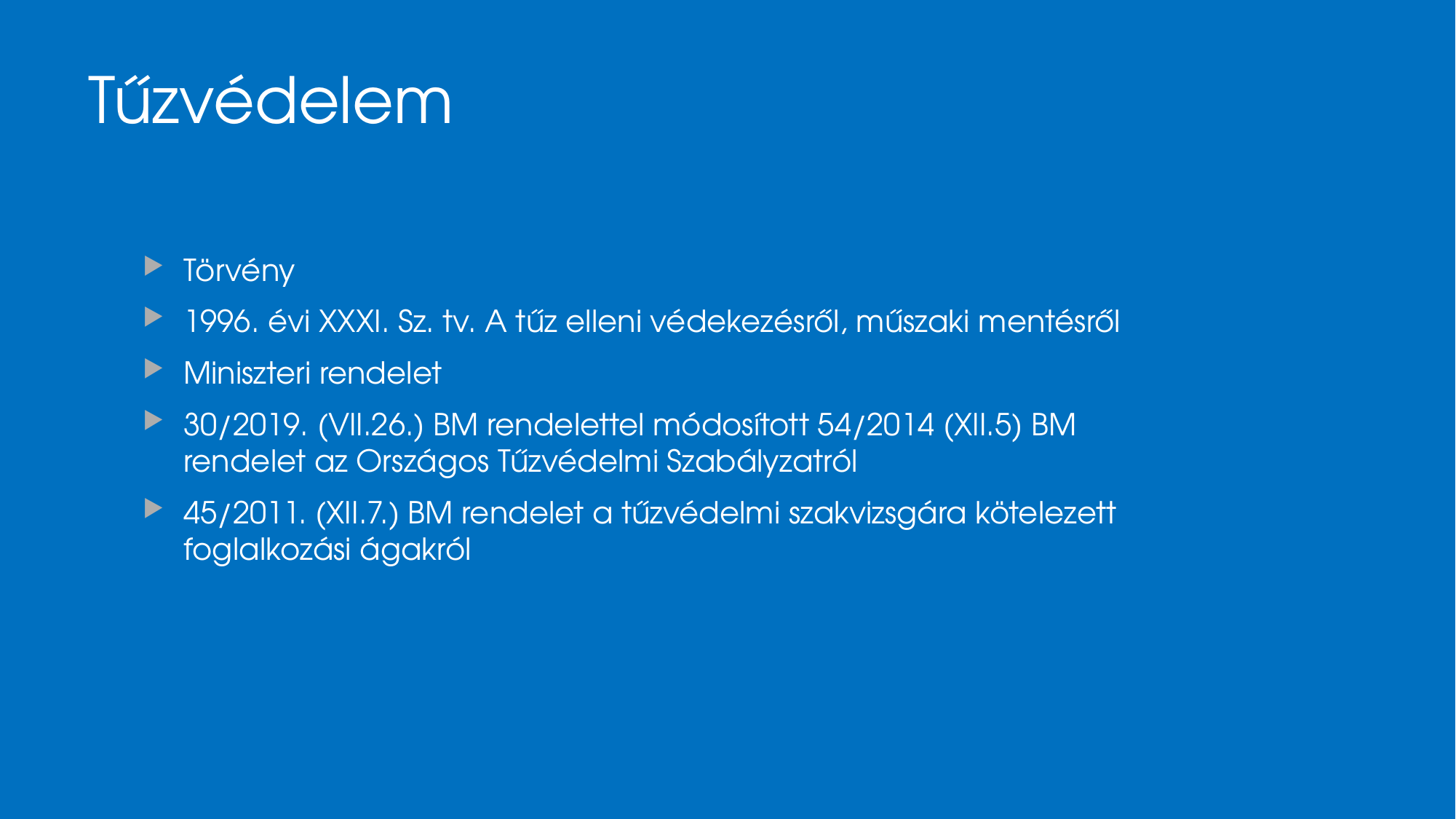

# Tűzvédelem
Törvény
1996. évi XXXI. Sz. tv. A tűz elleni védekezésről, műszaki mentésről
Miniszteri rendelet
30/2019. (VII.26.) BM rendelettel módosított 54/2014 (XII.5) BM rendelet az Országos Tűzvédelmi Szabályzatról
45/2011. (XII.7.) BM rendelet a tűzvédelmi szakvizsgára kötelezett foglalkozási ágakról